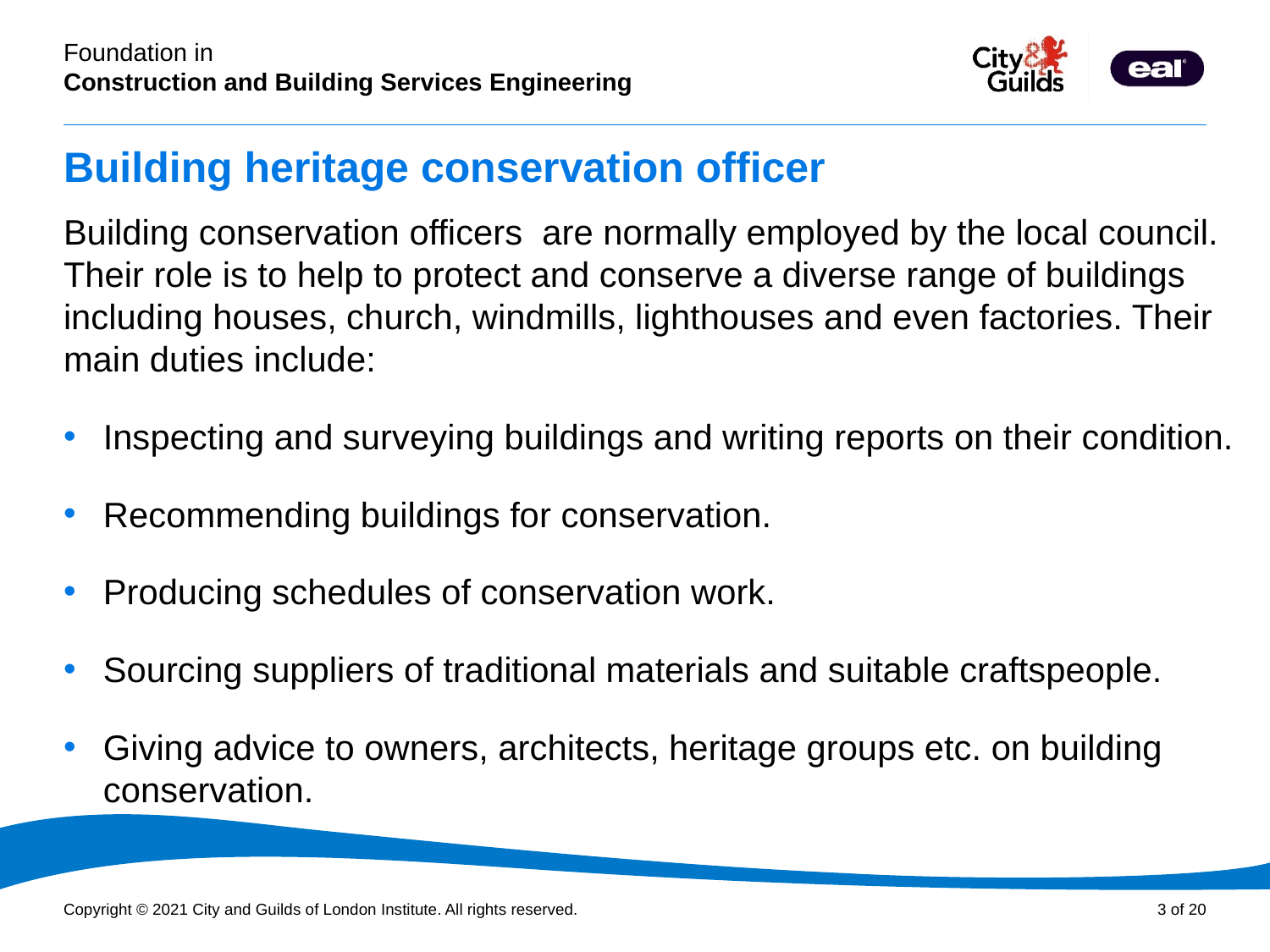

# Building heritage conservation officer
Building conservation officers  are normally employed by the local council. Their role is to help to protect and conserve a diverse range of buildings including houses, church, windmills, lighthouses and even factories. Their main duties include:
Inspecting and surveying buildings and writing reports on their condition.
Recommending buildings for conservation.
Producing schedules of conservation work.
Sourcing suppliers of traditional materials and suitable craftspeople.
Giving advice to owners, architects, heritage groups etc. on building conservation.